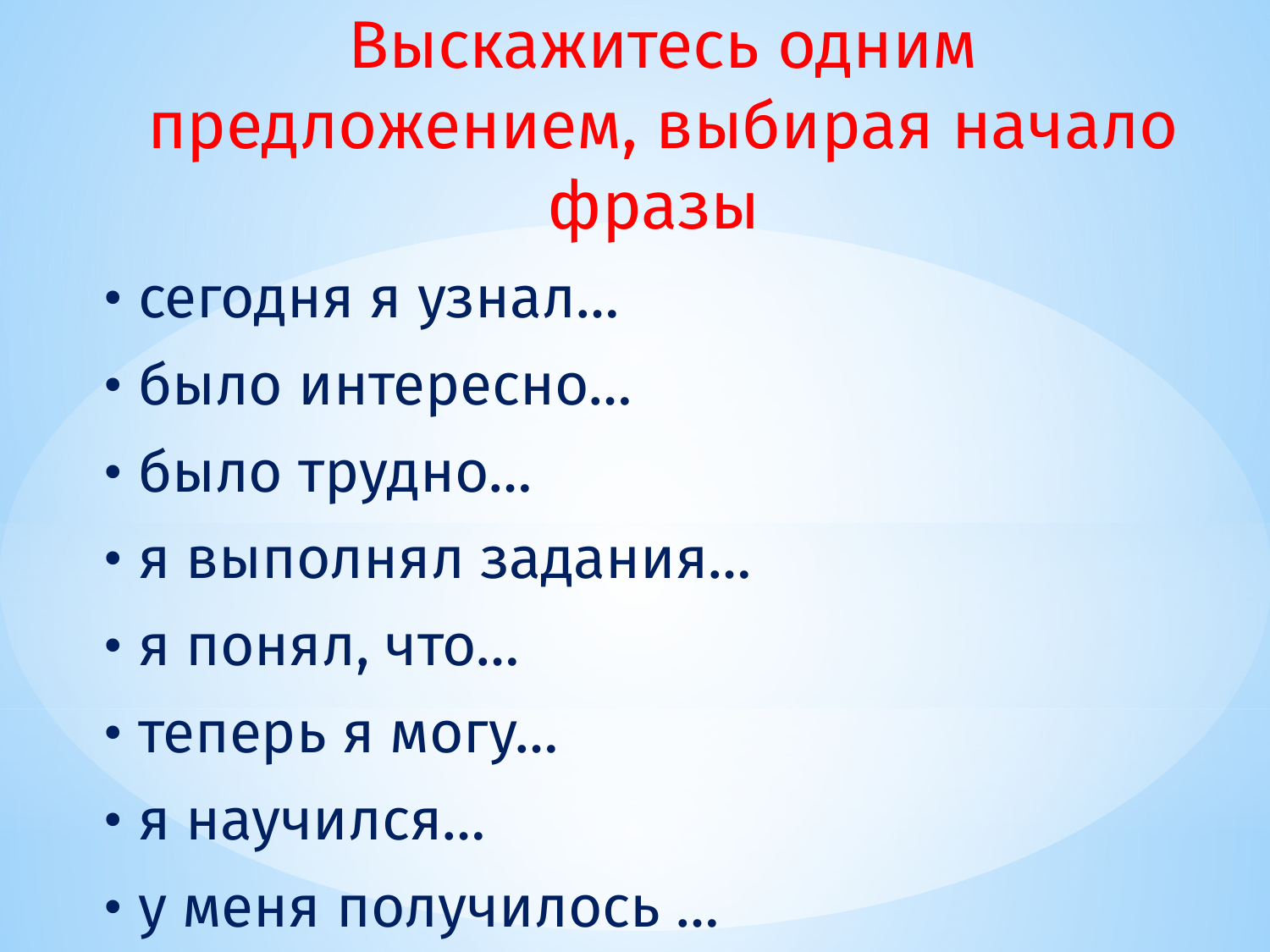

Выскажитесь одним предложением, выбирая начало фразы
• сегодня я узнал…
• было интересно…
• было трудно…
• я выполнял задания…
• я понял, что…
• теперь я могу…
• я научился…
• у меня получилось …

#